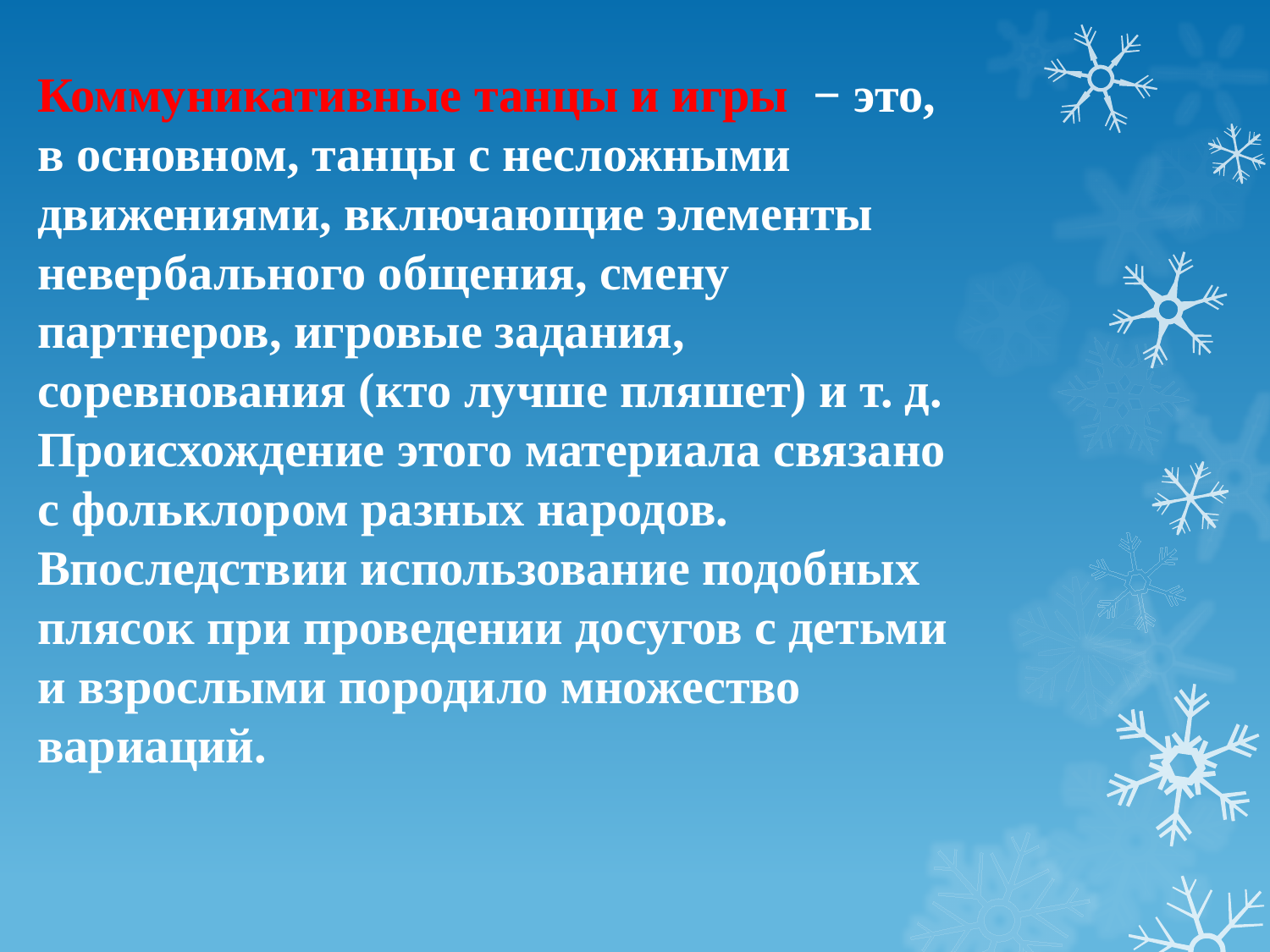

Коммуникативные танцы и игры  − это, в основном, танцы с несложными движениями, включающие элементы невербального общения, смену партнеров, игровые задания, соревнования (кто лучше пляшет) и т. д. Происхождение этого материала связано с фольклором разных народов. Впоследствии использование подобных плясок при проведении досугов с детьми и взрослыми породило множество вариаций.